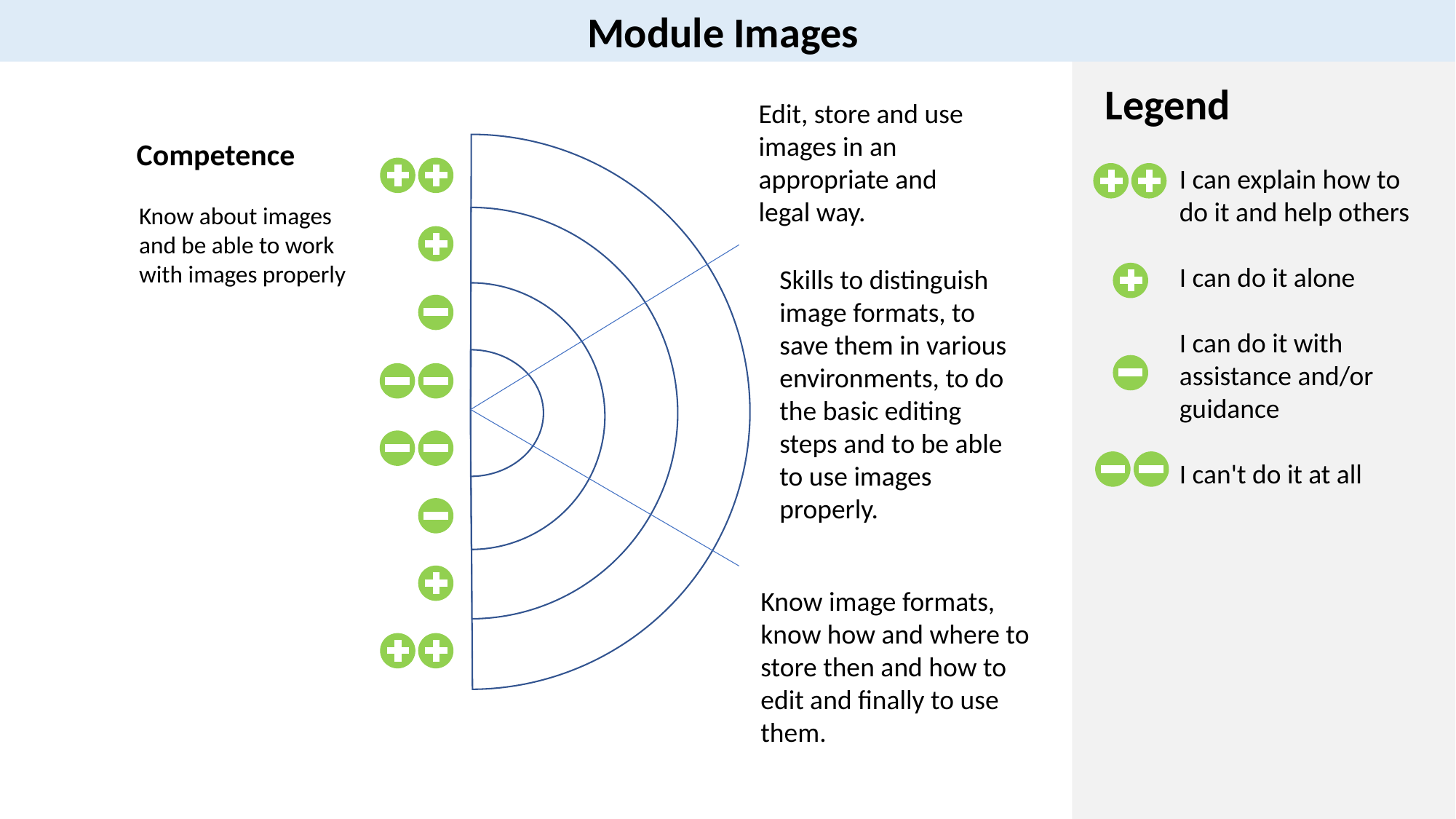

Module Images

Legend

	I can explain how to do it and help others

	I can do it alone

	I can do it with assistance and/or guidance

	I can't do it at all

Edit, store and use images in an appropriate and legal way.
Competence

Know about images and be able to work with images properly

Skills to distinguish image formats, to save them in various environments, to do the basic editing steps and to be able to use images properly.

Know image formats, know how and where to store then and how to edit and finally to use them.